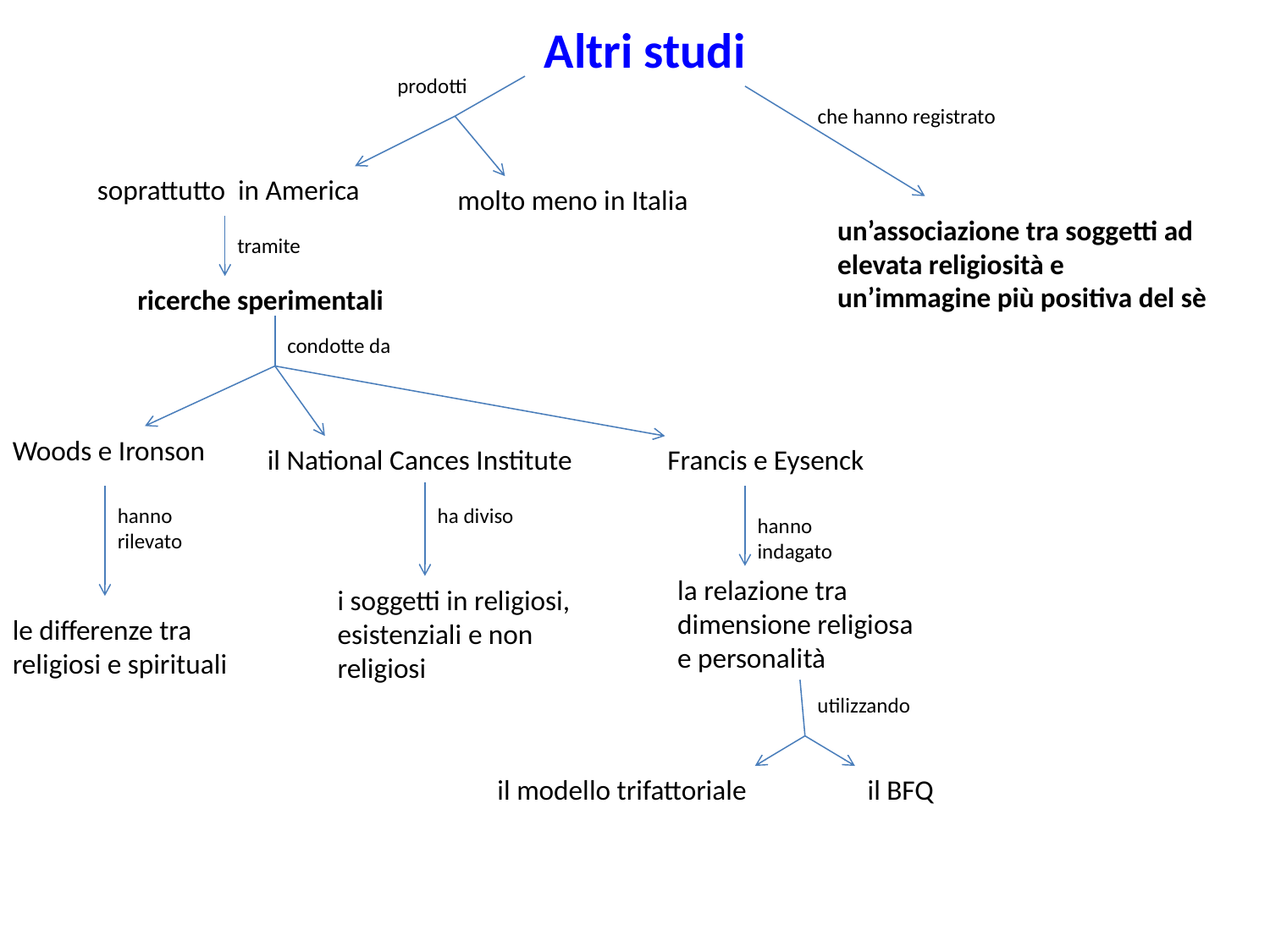

# Altri studi
prodotti
che hanno registrato
soprattutto  in America
molto meno in Italia
un’associazione tra soggetti ad elevata religiosità e un’immagine più positiva del sè
tramite
ricerche sperimentali
condotte da
Woods e Ironson
il National Cances Institute
Francis e Eysenck
hanno rilevato
ha diviso
hanno indagato
la relazione tra dimensione religiosa e personalità
i soggetti in religiosi, esistenziali e non religiosi
le differenze tra religiosi e spirituali
utilizzando
il modello trifattoriale
il BFQ